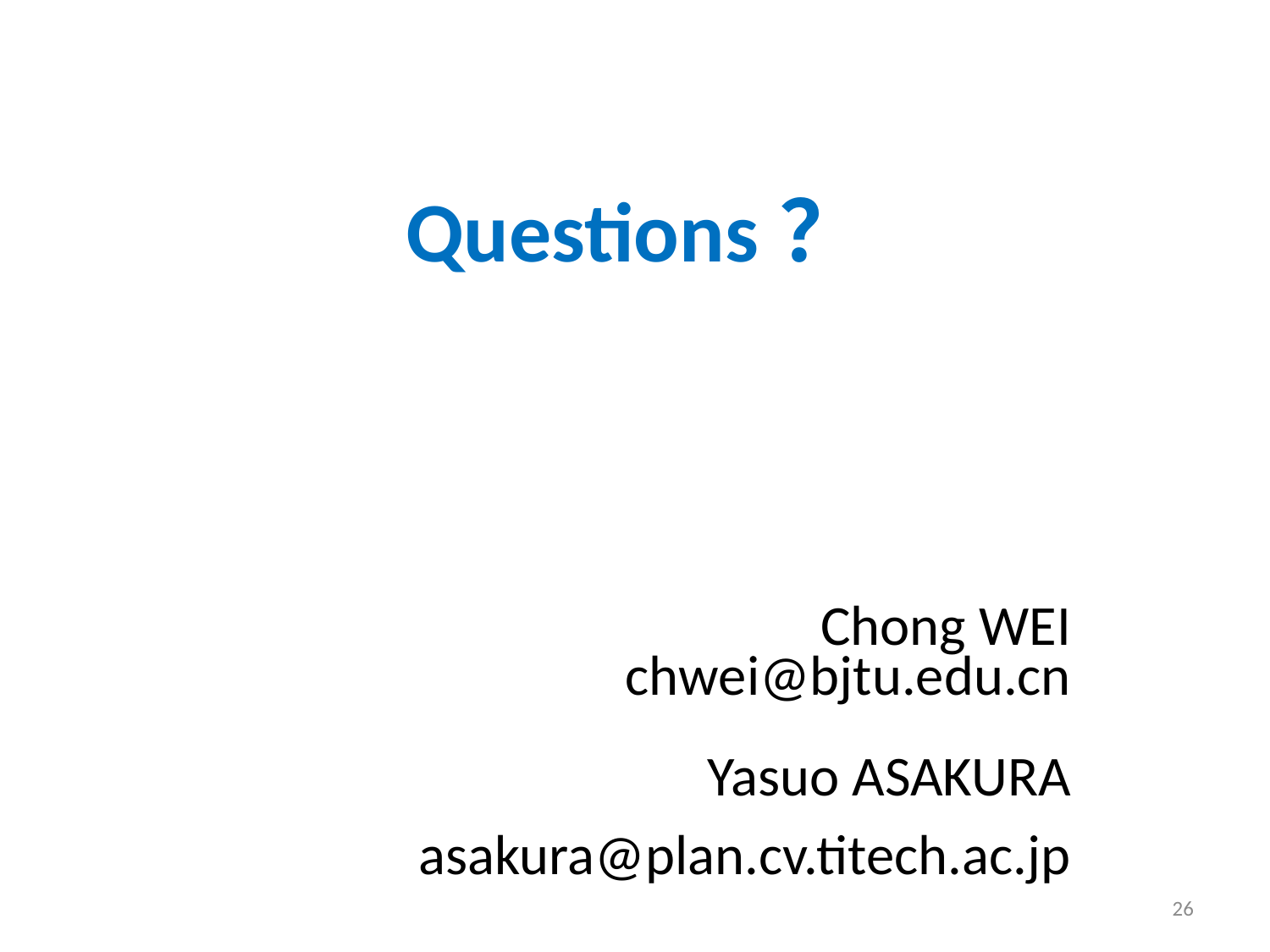

#
Questions？
Chong WEI
chwei@bjtu.edu.cn

Yasuo ASAKURA
asakura@plan.cv.titech.ac.jp
26